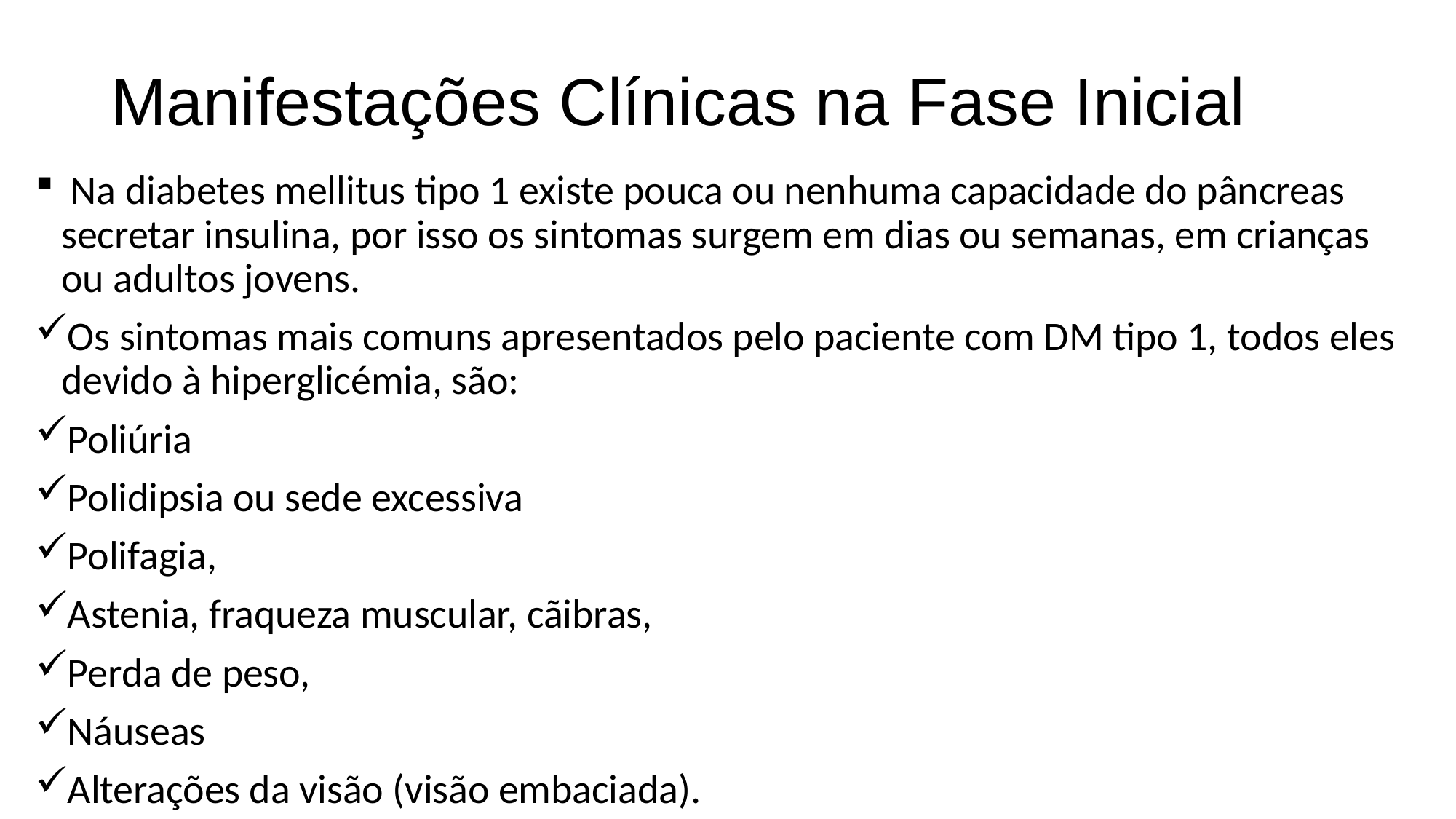

# Manifestações Clínicas na Fase Inicial
 Na diabetes mellitus tipo 1 existe pouca ou nenhuma capacidade do pâncreas secretar insulina, por isso os sintomas surgem em dias ou semanas, em crianças ou adultos jovens.
Os sintomas mais comuns apresentados pelo paciente com DM tipo 1, todos eles devido à hiperglicémia, são:
Poliúria
Polidipsia ou sede excessiva
Polifagia,
Astenia, fraqueza muscular, cãibras,
Perda de peso,
Náuseas
Alterações da visão (visão embaciada).